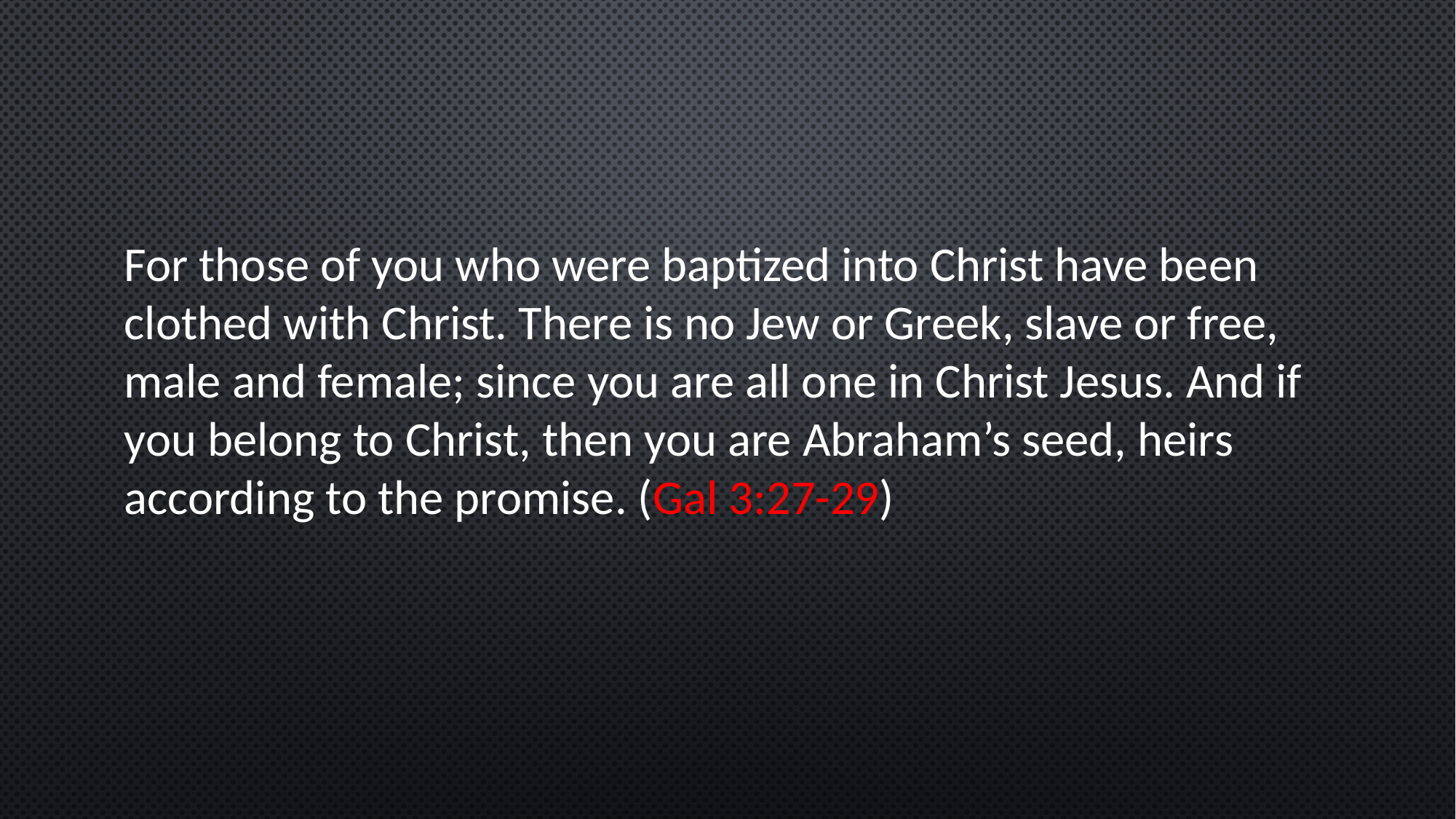

For those of you who were baptized into Christ have been clothed with Christ. There is no Jew or Greek, slave or free, male and female; since you are all one in Christ Jesus. And if you belong to Christ, then you are Abraham’s seed, heirs according to the promise. (Gal 3:27-29)